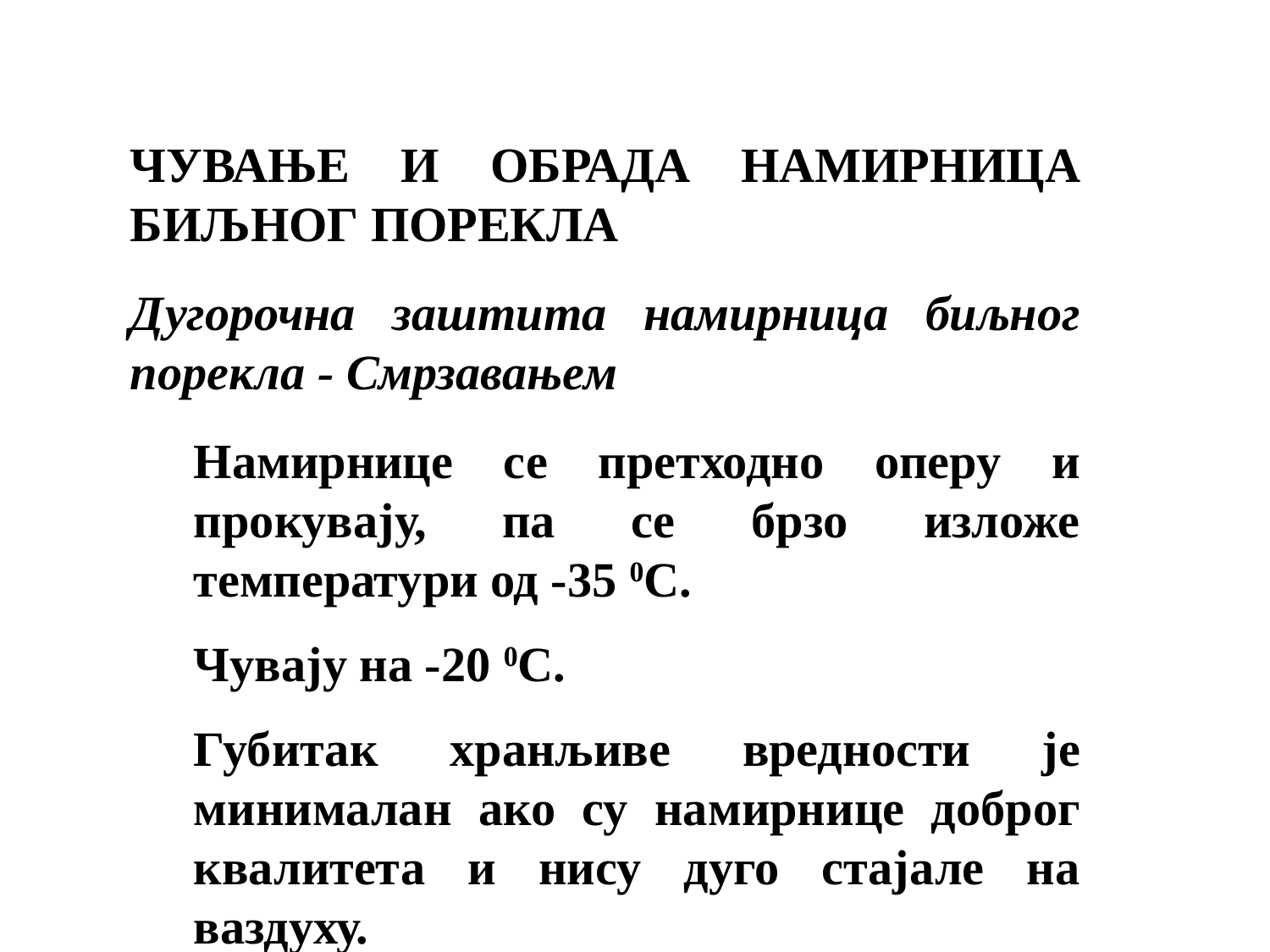

ЧУВАЊЕ И ОБРАДА НАМИРНИЦА БИЉНОГ ПОРЕКЛА

Дугорочна заштита намирница биљног порекла - Смрзавањем

Намирнице се претходно оперу и прокувају, па се брзо изложе температури од -35 0С.

Чувају на -20 0С.

Губитак хранљиве вредности је минималан ако су намирнице доброг квалитета и нису дуго стајале на ваздуху.